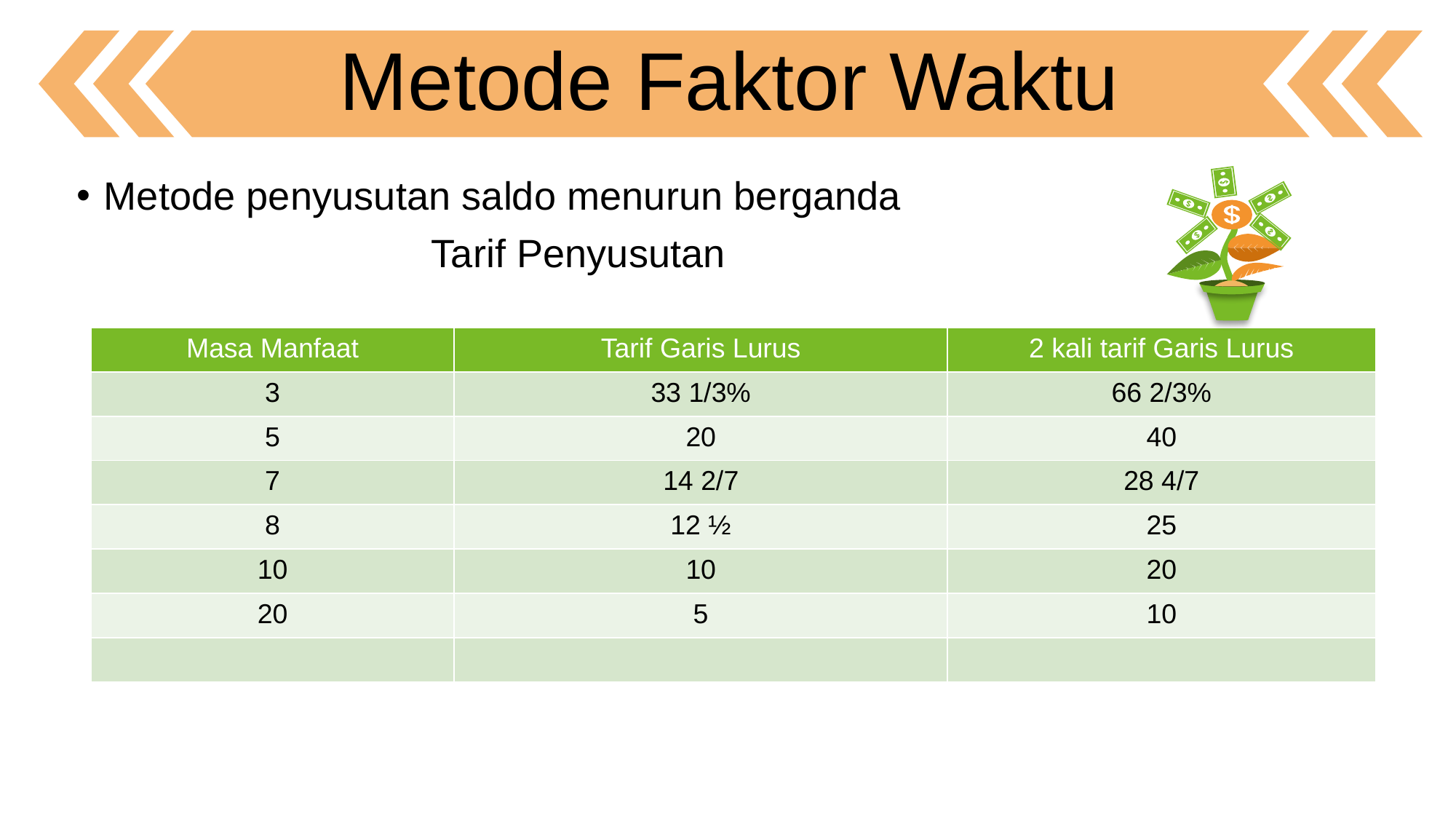

Metode Faktor Waktu

Metode penyusutan saldo menurun berganda
				Tarif Penyusutan

| Masa Manfaat | Tarif Garis Lurus | 2 kali tarif Garis Lurus |
| --- | --- | --- |
| 3 | 33 1/3% | 66 2/3% |
| 5 | 20 | 40 |
| 7 | 14 2/7 | 28 4/7 |
| 8 | 12 ½ | 25 |
| 10 | 10 | 20 |
| 20 | 5 | 10 |
|  |  |  |